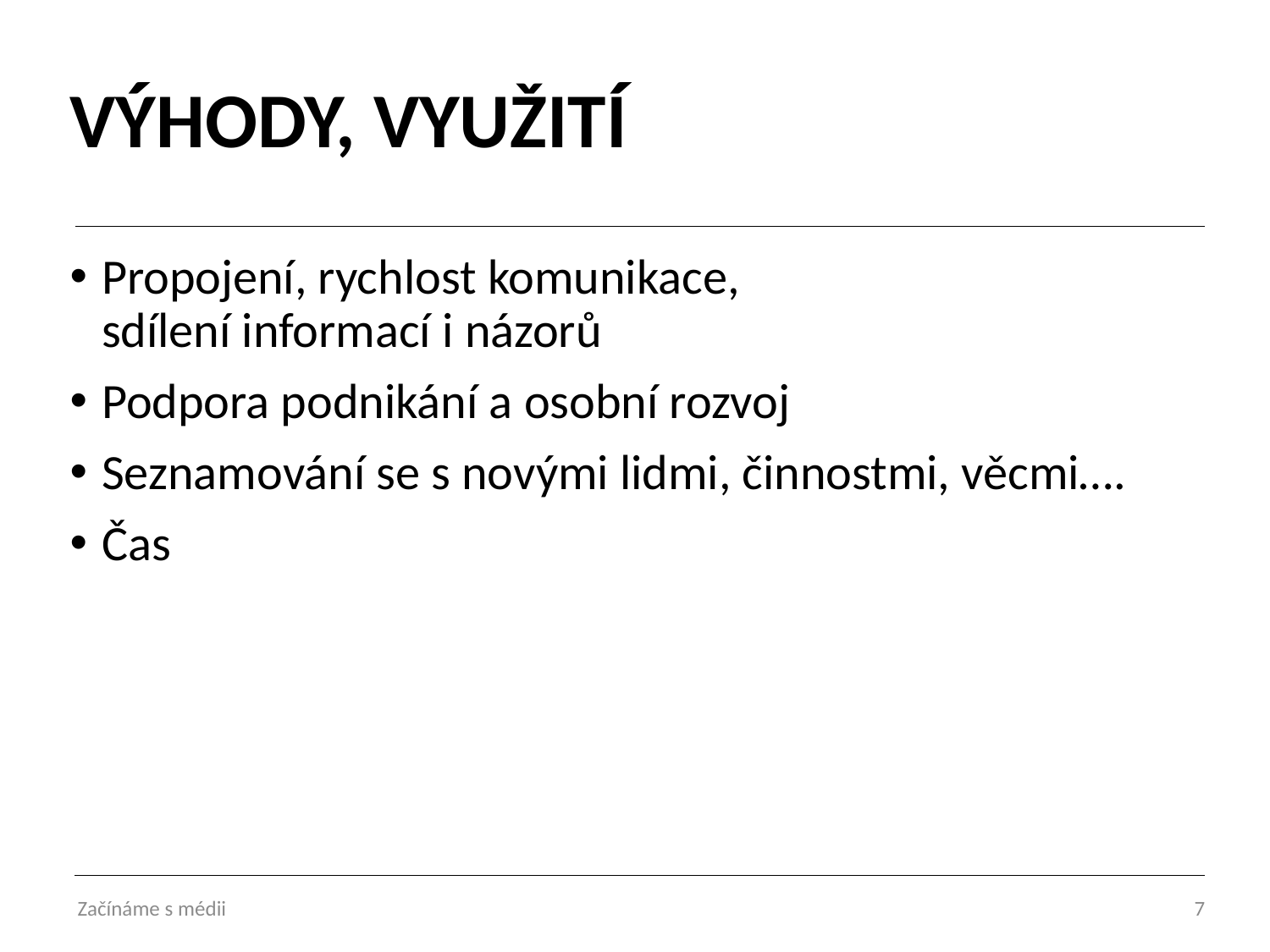

# VÝHODY, VYUŽITÍ
Propojení, rychlost komunikace,
sdílení informací i názorů
Podpora podnikání a osobní rozvoj
Seznamování se s novými lidmi, činnostmi, věcmi….
Čas

Začínáme s médii
7